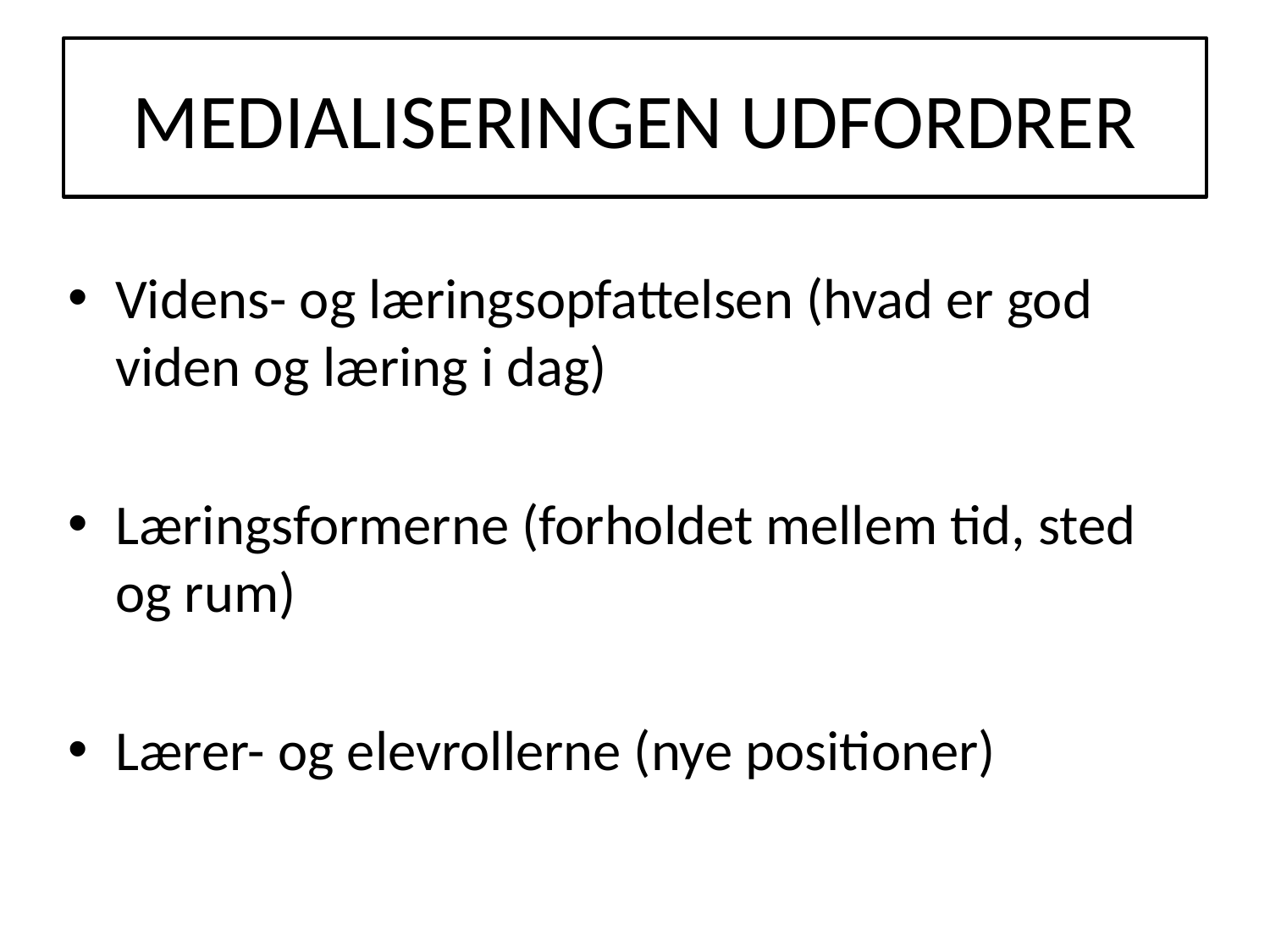

# MEDIALISERINGEN UDFORDRER
Videns- og læringsopfattelsen (hvad er god viden og læring i dag)

Læringsformerne (forholdet mellem tid, sted og rum)

Lærer- og elevrollerne (nye positioner)